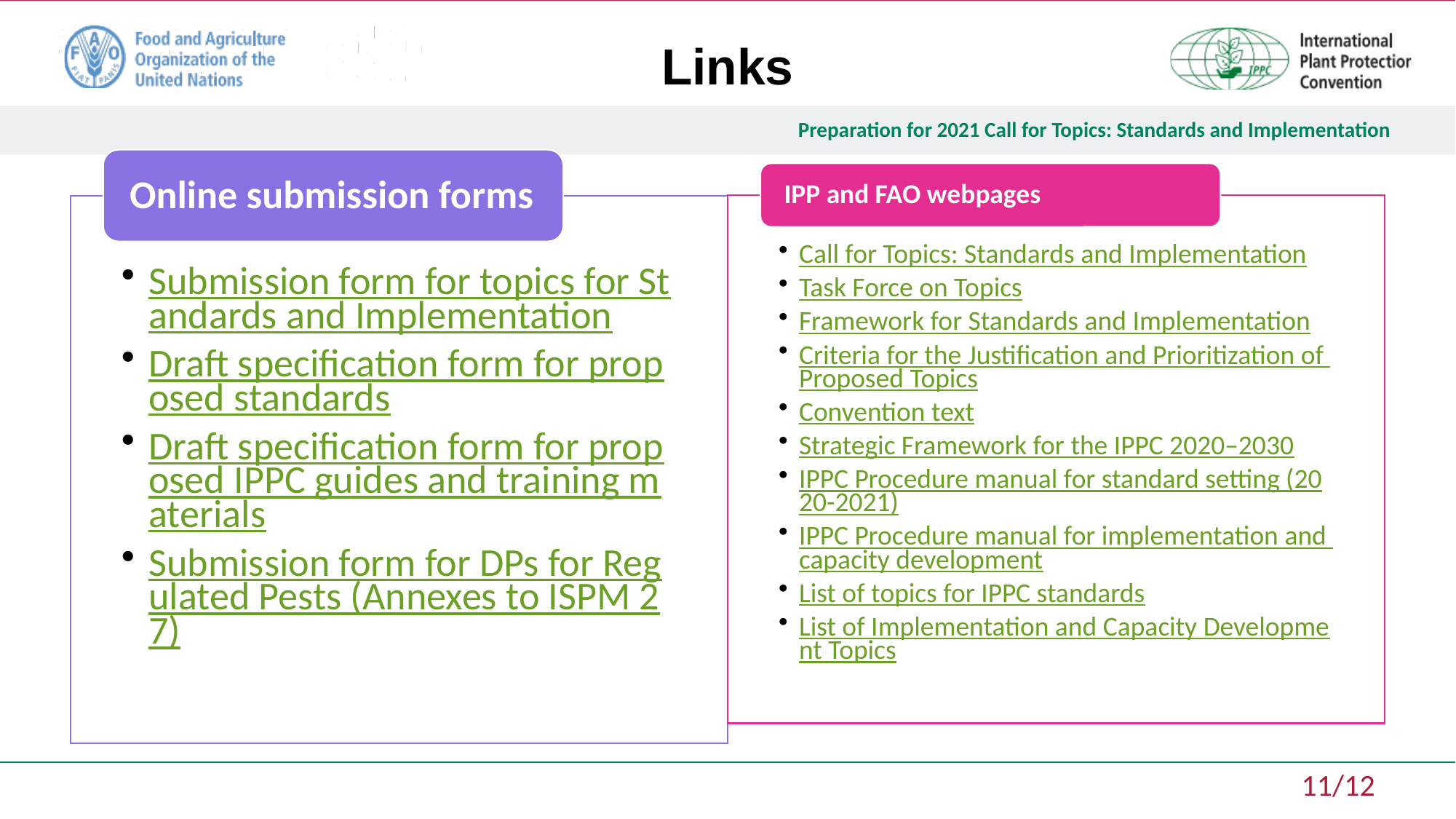

# Links
Call for Topics: Standards and Implementation
Task Force on Topics
Framework for Standards and Implementation
Criteria for the Justification and Prioritization of Proposed Topics
Convention text
Strategic Framework for the IPPC 2020–2030
IPPC Procedure manual for standard setting (2020-2021)
IPPC Procedure manual for implementation and capacity development
List of topics for IPPC standards
List of Implementation and Capacity Development Topics
IPP and FAO webpages
Submission form for topics for Standards and Implementation
Draft specification form for proposed standards
Draft specification form for proposed IPPC guides and training materials
Submission form for DPs for Regulated Pests (Annexes to ISPM 27)
Online submission forms